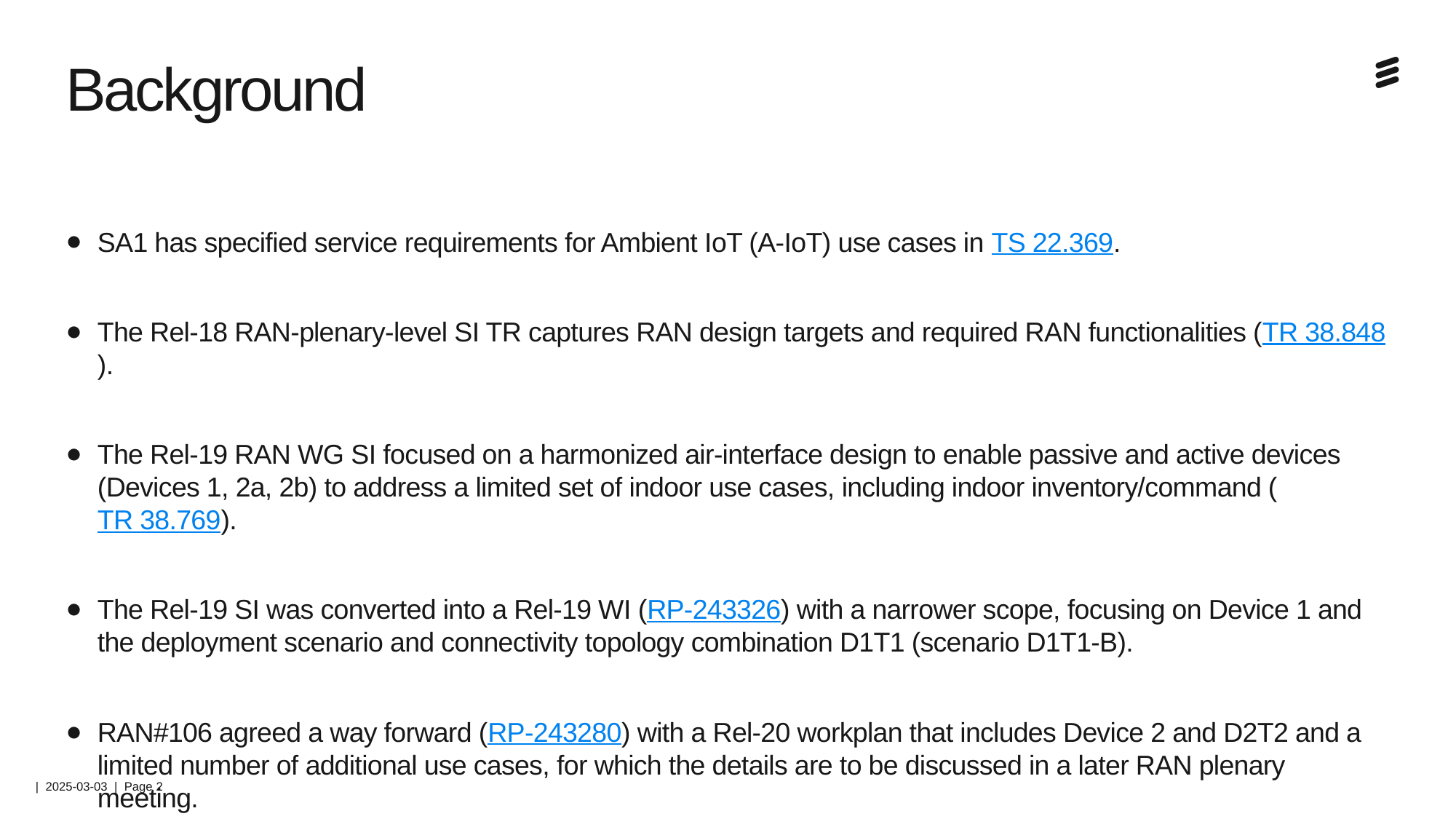

# Background
SA1 has specified service requirements for Ambient IoT (A-IoT) use cases in TS 22.369.

The Rel-18 RAN-plenary-level SI TR captures RAN design targets and required RAN functionalities (TR 38.848).

The Rel-19 RAN WG SI focused on a harmonized air-interface design to enable passive and active devices (Devices 1, 2a, 2b) to address a limited set of indoor use cases, including indoor inventory/command (TR 38.769).

The Rel-19 SI was converted into a Rel-19 WI (RP-243326) with a narrower scope, focusing on Device 1 and the deployment scenario and connectivity topology combination D1T1 (scenario D1T1-B).

RAN#106 agreed a way forward (RP-243280) with a Rel-20 workplan that includes Device 2 and D2T2 and a limited number of additional use cases, for which the details are to be discussed in a later RAN plenary meeting.